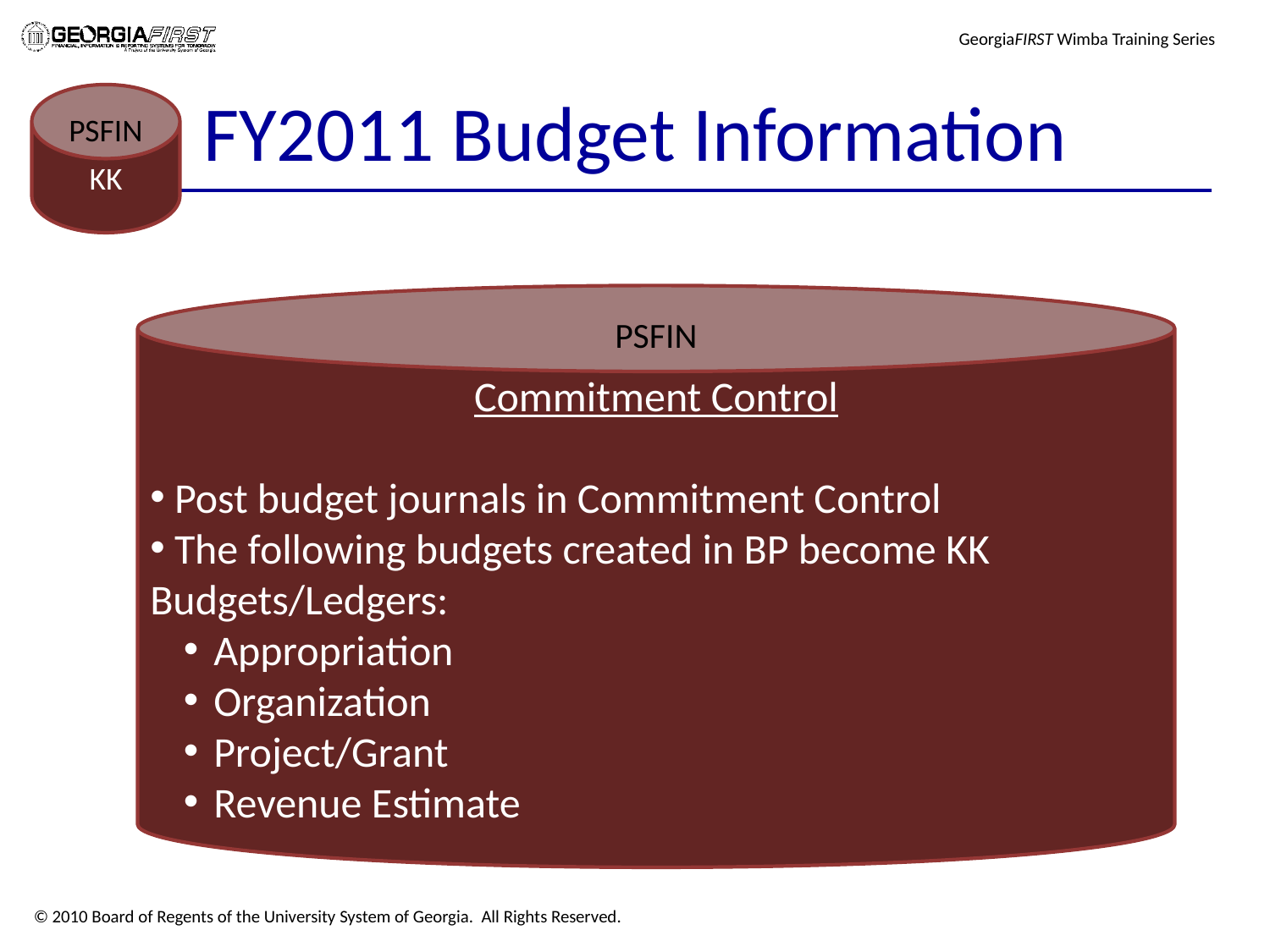

# FY2011 Budget Information
KK
PSFIN
Commitment Control

 Post budget journals in Commitment Control
 The following budgets created in BP become KK Budgets/Ledgers:
Appropriation
Organization
Project/Grant
Revenue Estimate
PSFIN